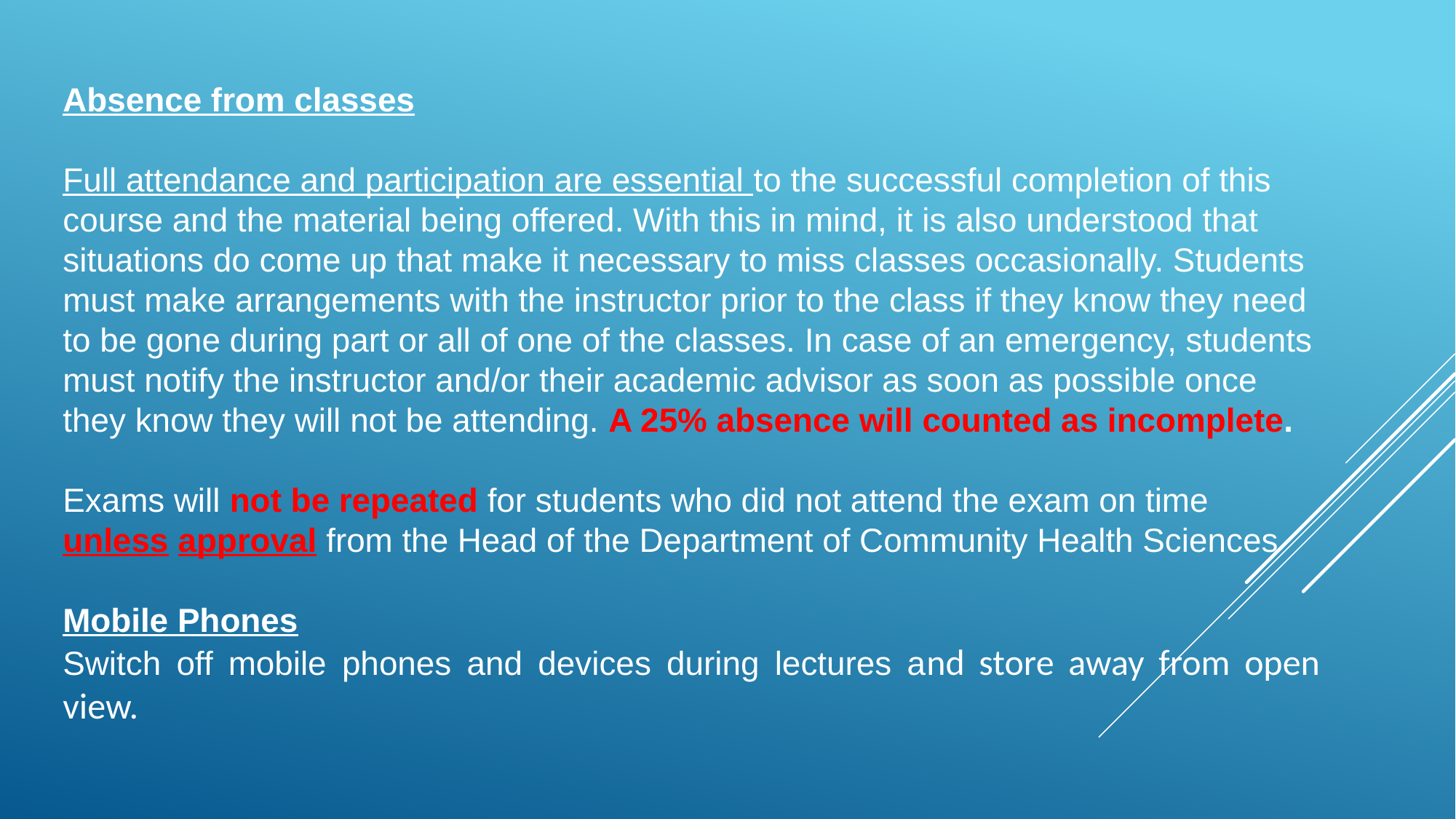

Absence from classes

Full attendance and participation are essential to the successful completion of this course and the material being offered. With this in mind, it is also understood that situations do come up that make it necessary to miss classes occasionally. Students must make arrangements with the instructor prior to the class if they know they need to be gone during part or all of one of the classes. In case of an emergency, students must notify the instructor and/or their academic advisor as soon as possible once they know they will not be attending. A 25% absence will counted as incomplete.

Exams will not be repeated for students who did not attend the exam on time unless approval from the Head of the Department of Community Health Sciences

Mobile Phones
Switch off mobile phones and devices during lectures and store away from open view.